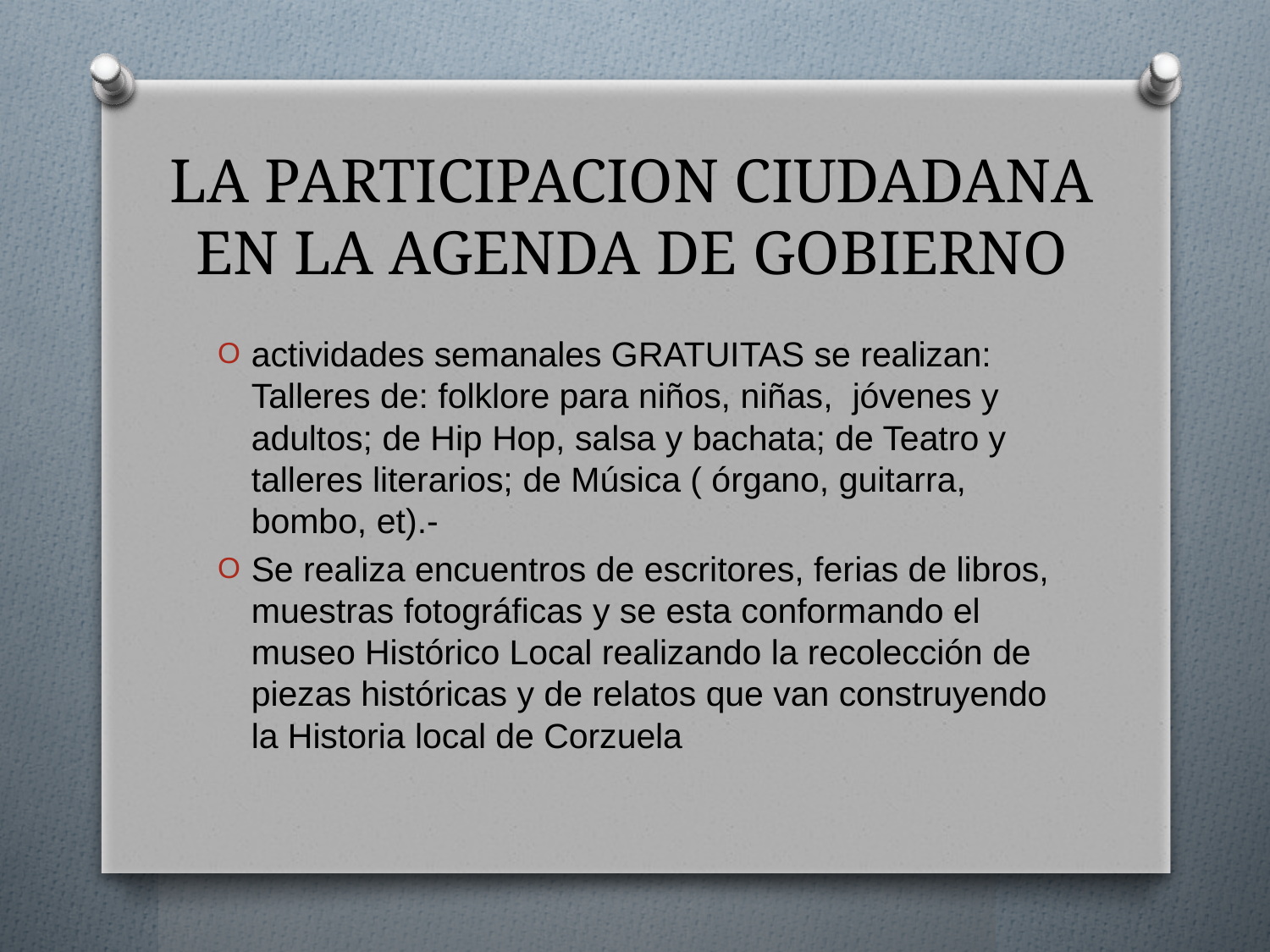

# LA PARTICIPACION CIUDADANA EN LA AGENDA DE GOBIERNO
actividades semanales GRATUITAS se realizan: Talleres de: folklore para niños, niñas,  jóvenes y adultos; de Hip Hop, salsa y bachata; de Teatro y talleres literarios; de Música ( órgano, guitarra, bombo, et).-
Se realiza encuentros de escritores, ferias de libros, muestras fotográficas y se esta conformando el museo Histórico Local realizando la recolección de piezas históricas y de relatos que van construyendo la Historia local de Corzuela